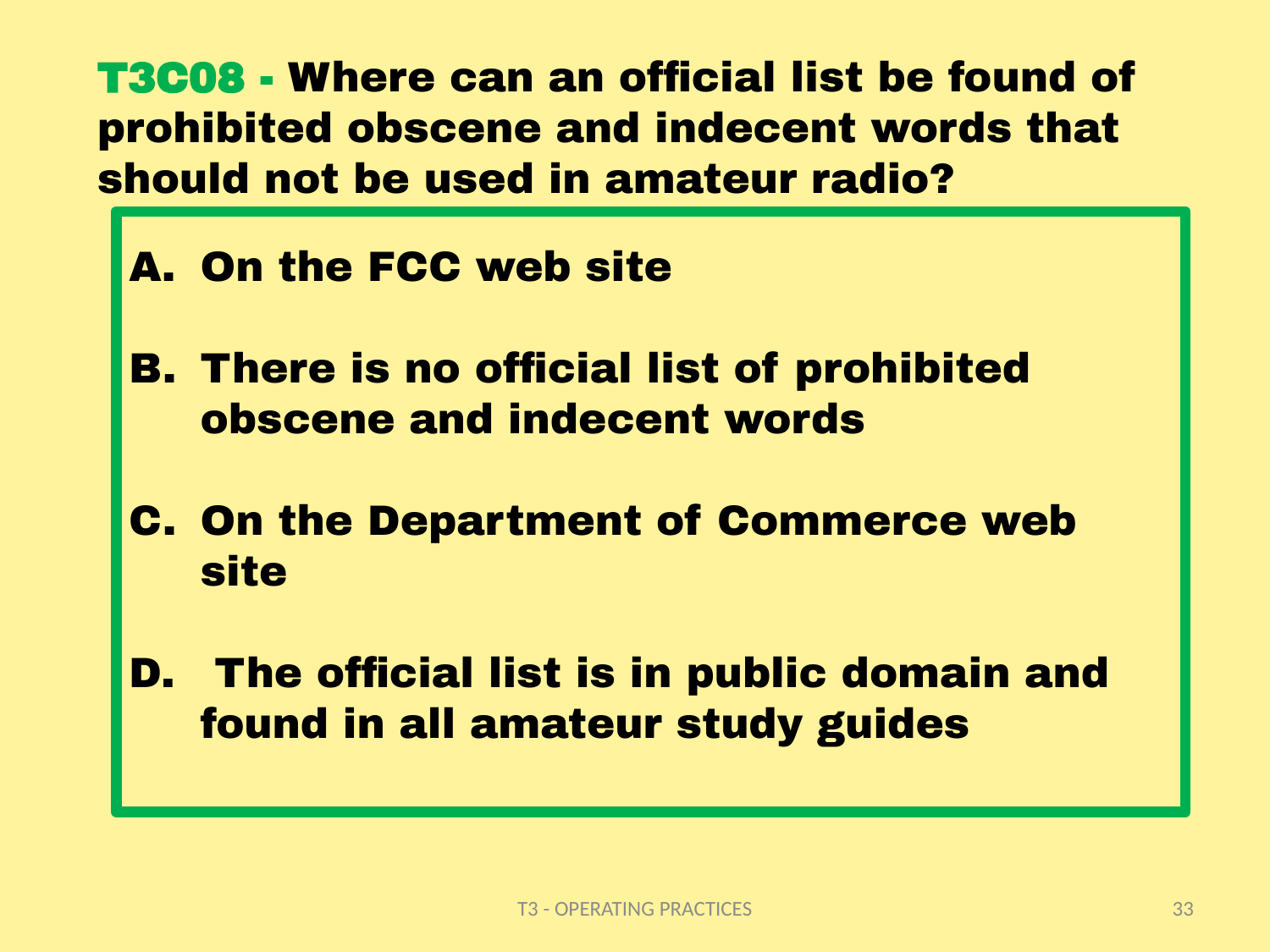

# T3C08 - Where can an official list be found of prohibited obscene and indecent words that should not be used in amateur radio?

On the FCC web site

There is no official list of prohibited obscene and indecent words

On the Department of Commerce web site

 The official list is in public domain and found in all amateur study guides

T3 - OPERATING PRACTICES
33